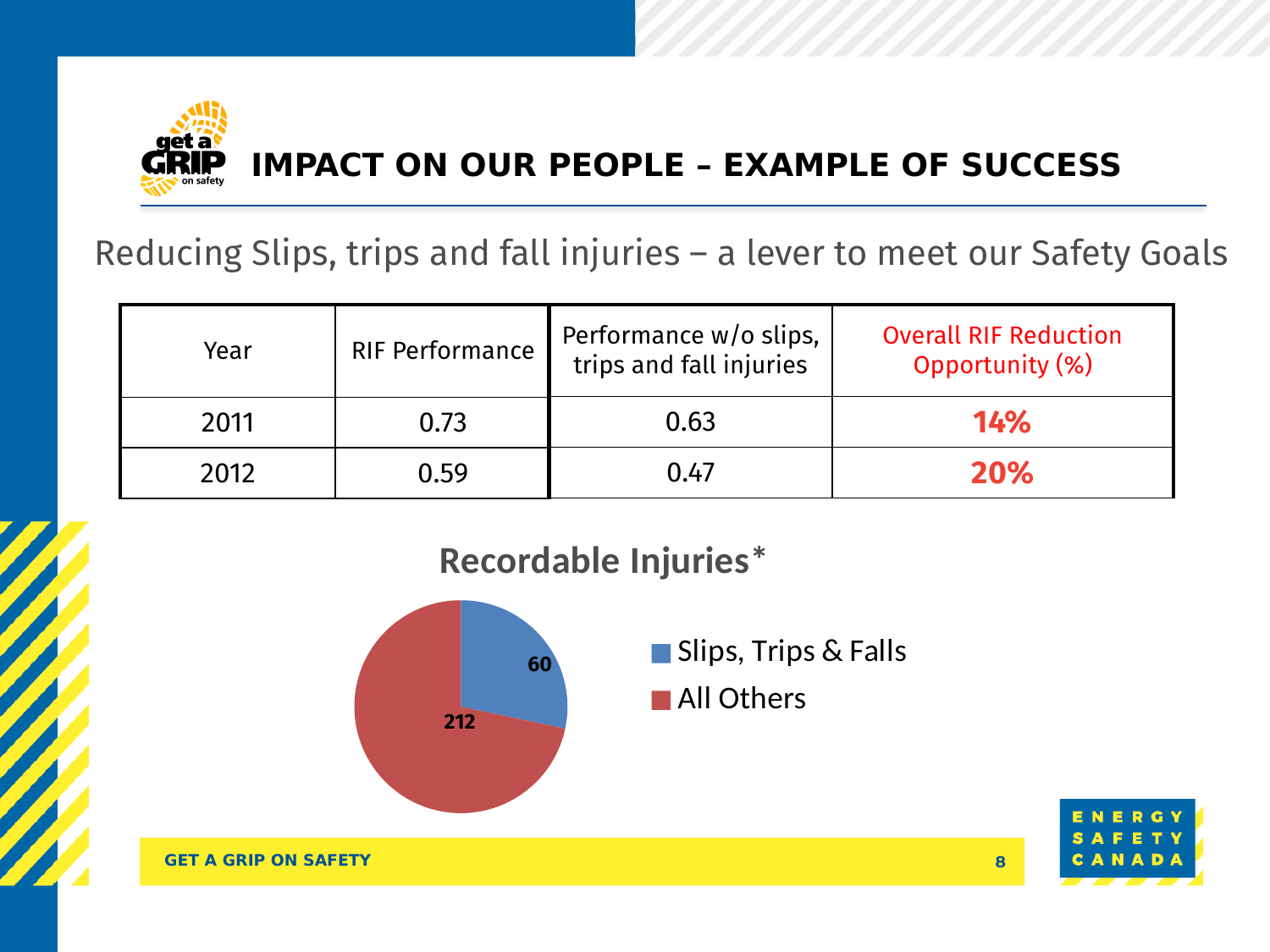

# Impact on our people – Example of success
Reducing Slips, trips and fall injuries – a lever to meet our Safety Goals
| Year | RIF Performance |
| --- | --- |
| 2011 | 0.73 |
| 2012 | 0.59 |
| Performance w/o slips, trips and fall injuries | Overall RIF Reduction Opportunity (%) |
| --- | --- |
| 0.63 | 14% |
| 0.47 | 20% |

### Chart: Recordable Injuries*

| Category | Recordable Injuries* |
|---|---|
| Slips, Trips & Falls | 60.0 |
| All Others | 152.0 |
60
212
Get a grip on safety
8